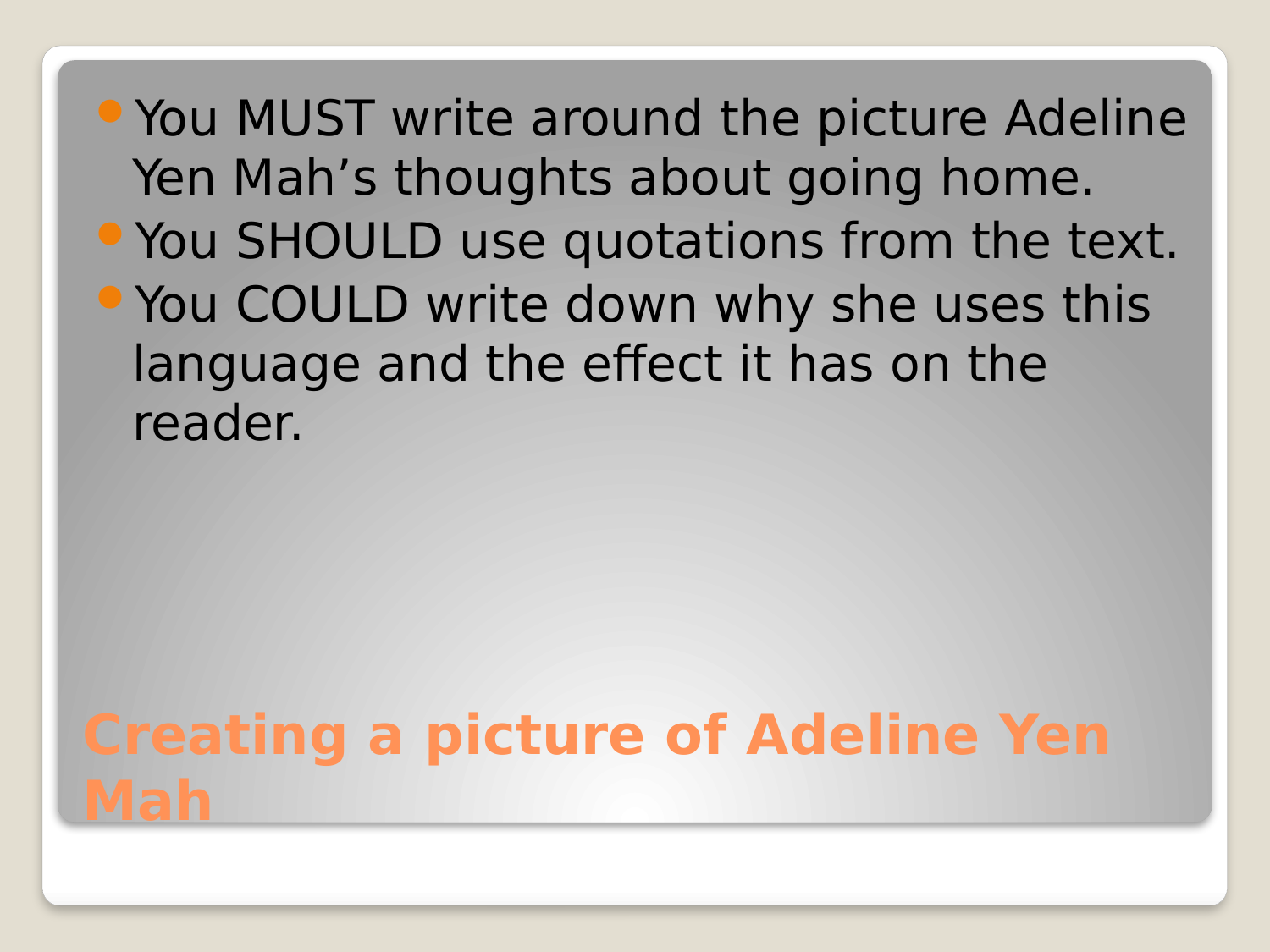

You MUST write around the picture Adeline Yen Mah’s thoughts about going home.
You SHOULD use quotations from the text.
You COULD write down why she uses this language and the effect it has on the reader.
# Creating a picture of Adeline Yen Mah